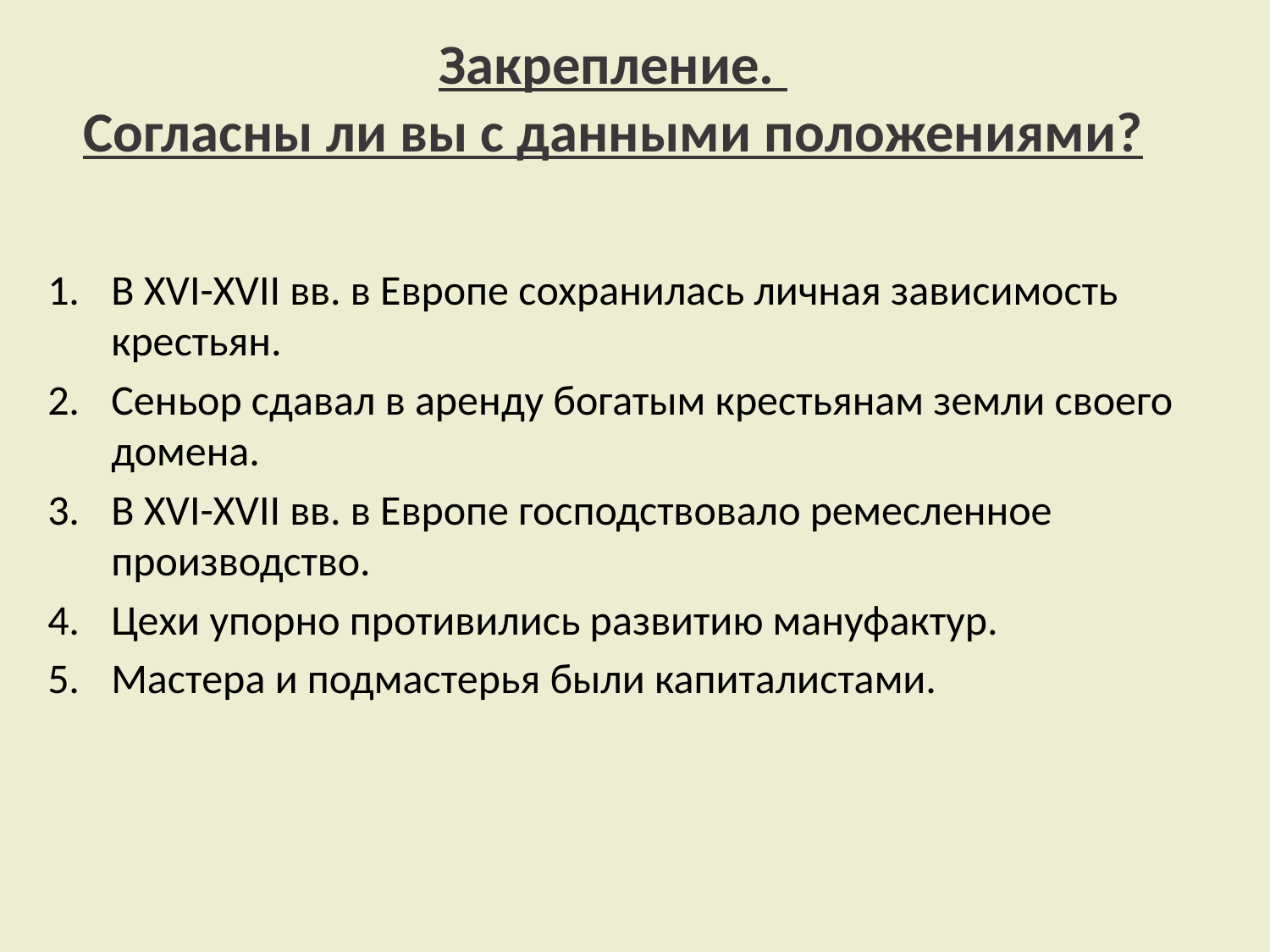

# Закрепление. Согласны ли вы с данными положениями?
В XVI-XVII вв. в Европе сохранилась личная зависимость крестьян.
Сеньор сдавал в аренду богатым крестьянам земли своего домена.
В XVI-XVII вв. в Европе господствовало ремесленное производство.
Цехи упорно противились развитию мануфактур.
Мастера и подмастерья были капиталистами.